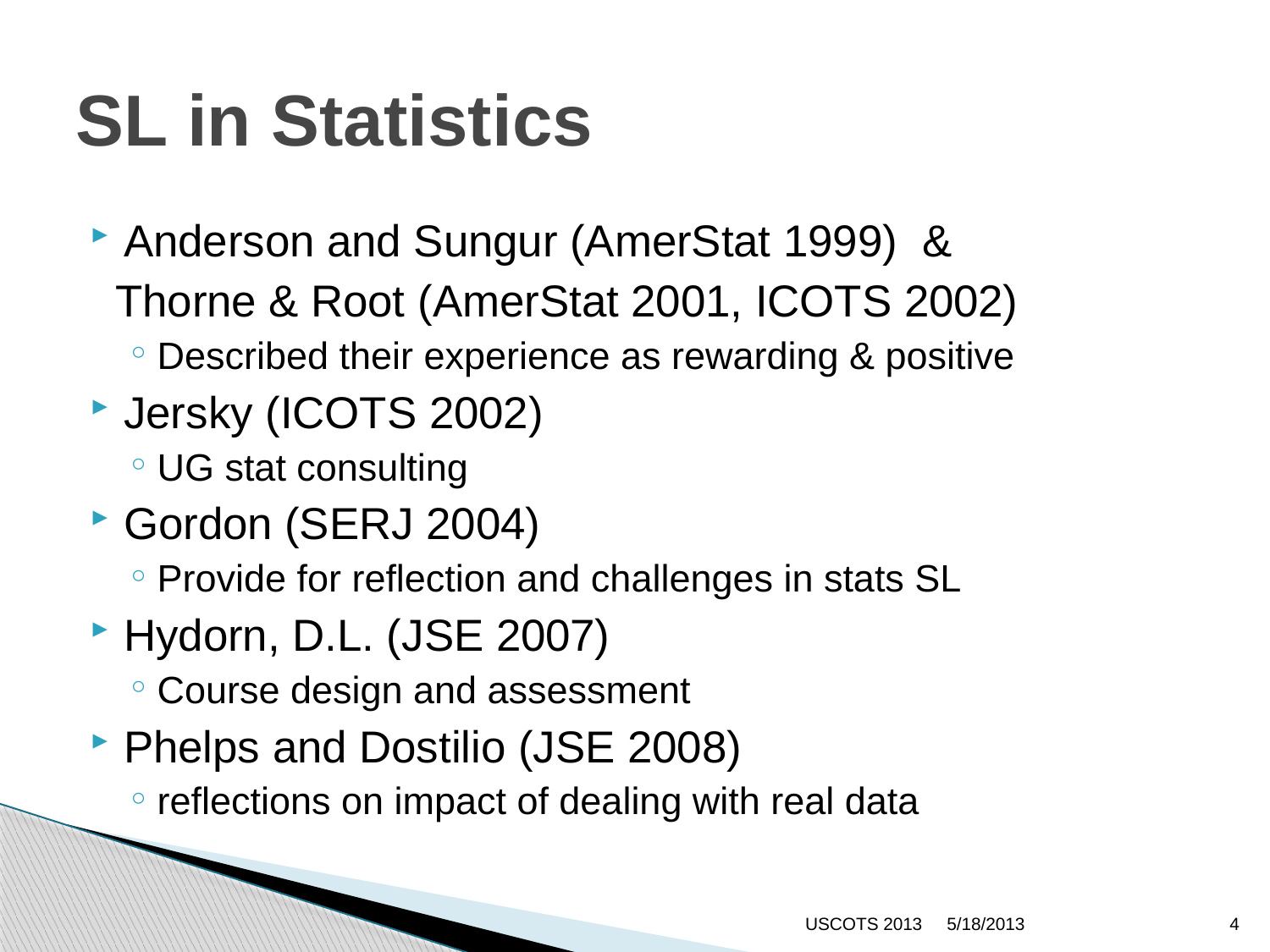

# SL in Statistics
Anderson and Sungur (AmerStat 1999)  &
  Thorne & Root (AmerStat 2001, ICOTS 2002)
Described their experience as rewarding & positive
Jersky (ICOTS 2002)
UG stat consulting
Gordon (SERJ 2004)
Provide for reflection and challenges in stats SL
Hydorn, D.L. (JSE 2007)
Course design and assessment
Phelps and Dostilio (JSE 2008)
reflections on impact of dealing with real data

USCOTS 2013
5/18/2013
4